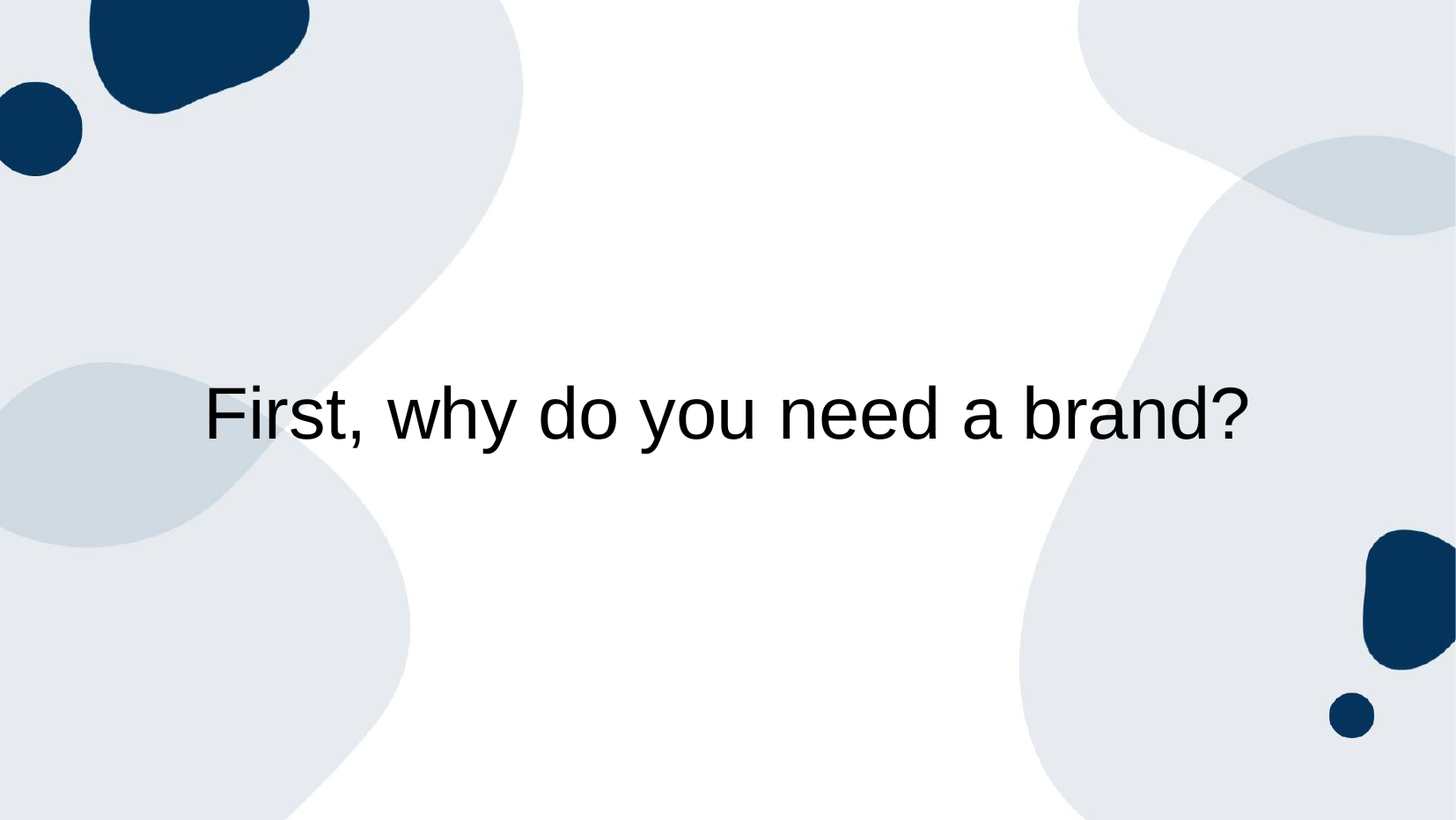

First, why do you need a brand?